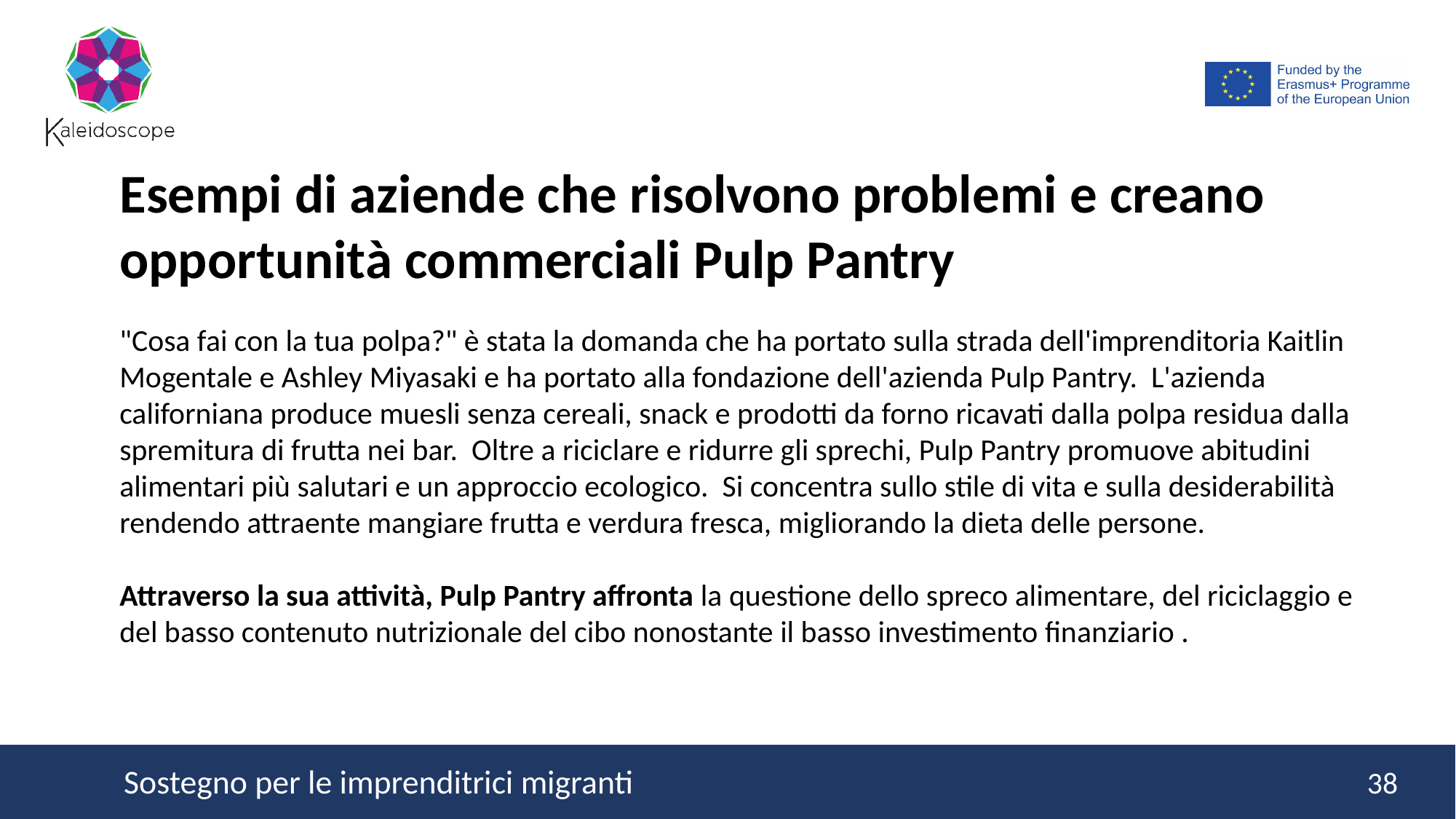

Esempi di aziende che risolvono problemi e creano opportunità commerciali Pulp Pantry
"Cosa fai con la tua polpa?" è stata la domanda che ha portato sulla strada dell'imprenditoria Kaitlin Mogentale e Ashley Miyasaki e ha portato alla fondazione dell'azienda Pulp Pantry.  L'azienda californiana produce muesli senza cereali, snack e prodotti da forno ricavati dalla polpa residua dalla spremitura di frutta nei bar.  Oltre a riciclare e ridurre gli sprechi, Pulp Pantry promuove abitudini alimentari più salutari e un approccio ecologico.  Si concentra sullo stile di vita e sulla desiderabilità rendendo attraente mangiare frutta e verdura fresca, migliorando la dieta delle persone.

Attraverso la sua attività, Pulp Pantry affronta la questione dello spreco alimentare, del riciclaggio e del basso contenuto nutrizionale del cibo nonostante il basso investimento finanziario .

38